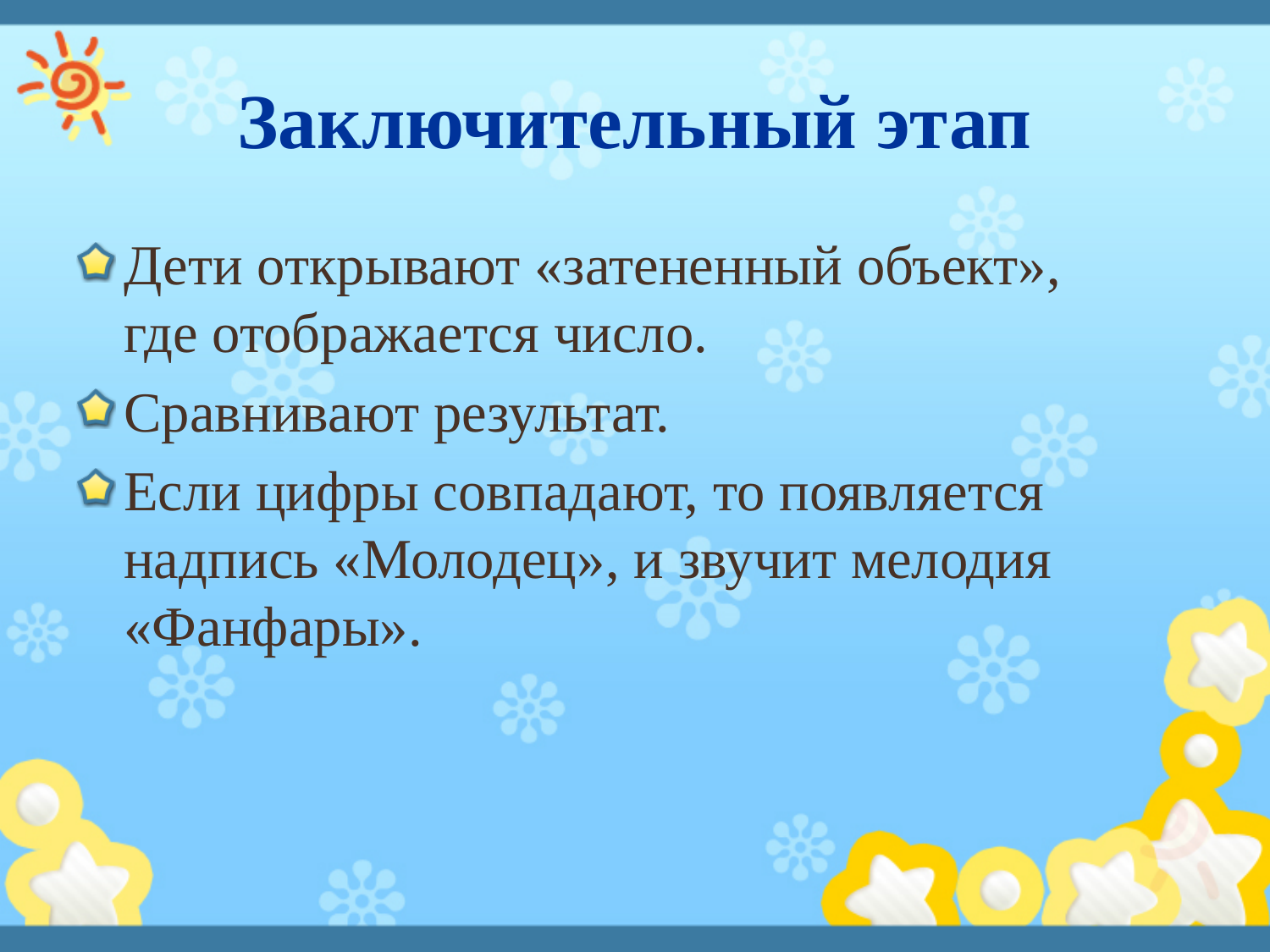

# Заключительный этап
Дети открывают «затененный объект», где отображается число.
Сравнивают результат.
Если цифры совпадают, то появляется надпись «Молодец», и звучит мелодия «Фанфары».